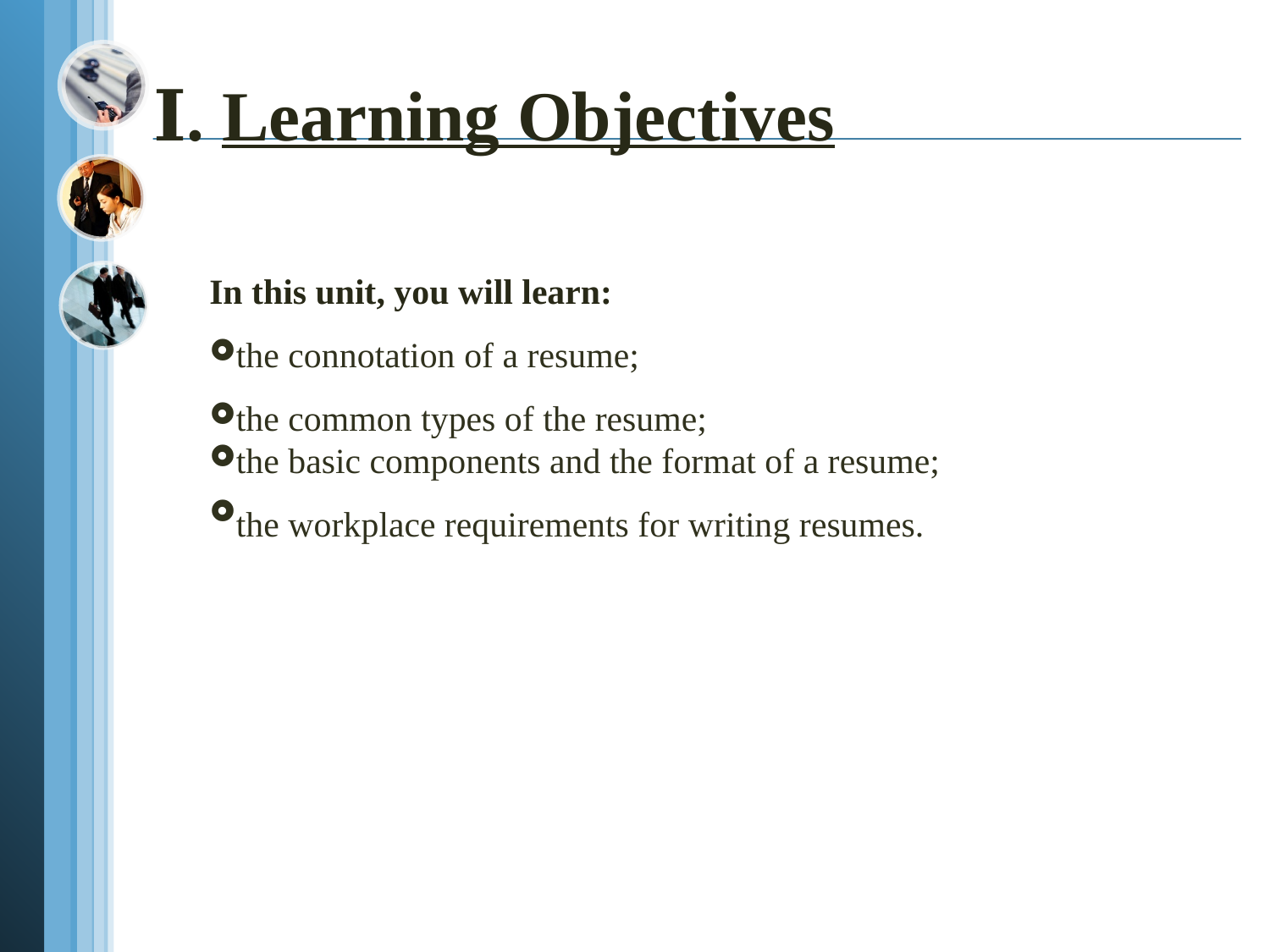

# Ⅰ. Learning Objectives
In this unit, you will learn:
the connotation of a resume;
the common types of the resume;
the basic components and the format of a resume;
the workplace requirements for writing resumes.